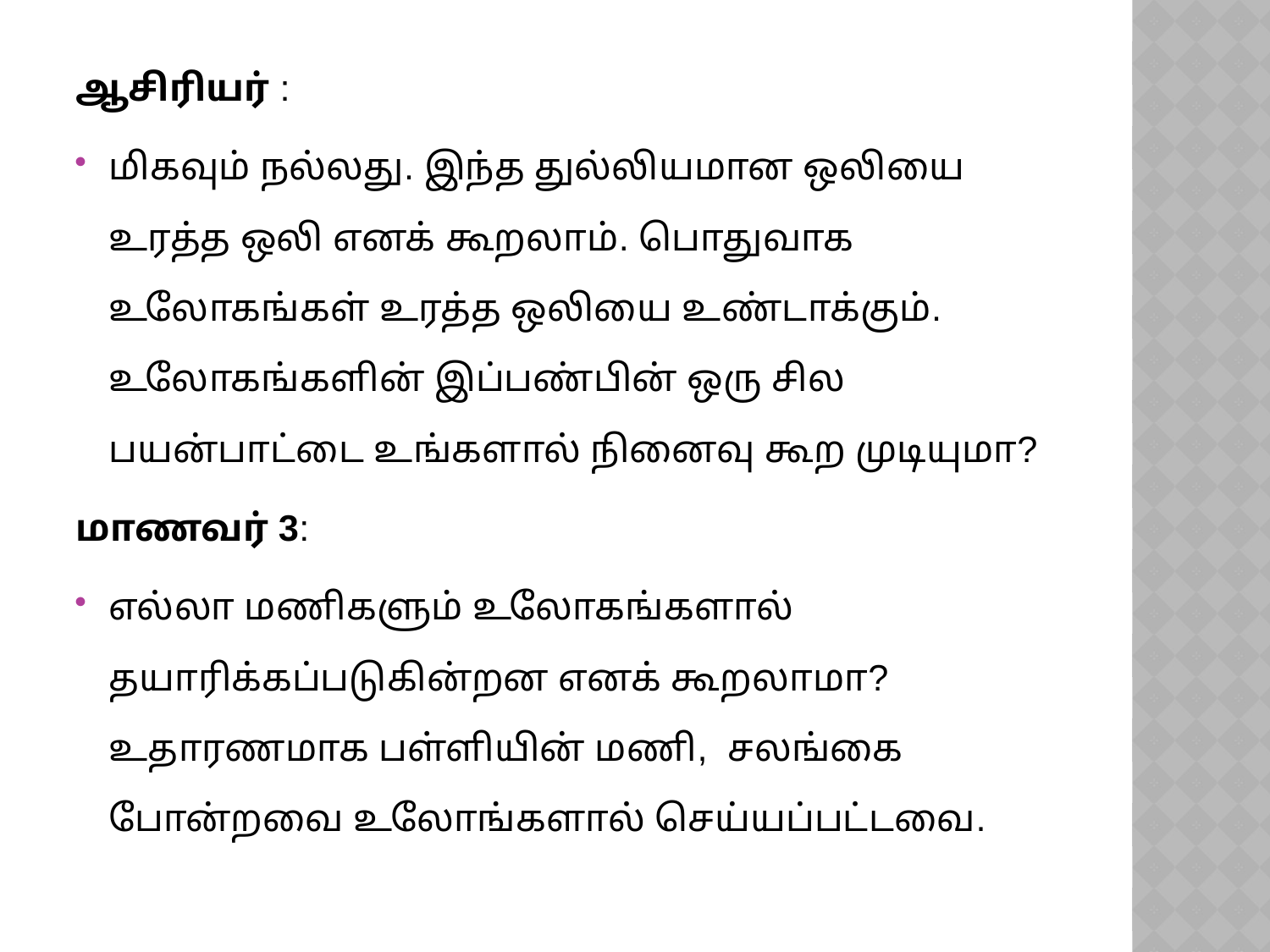

ஆசிரியர் :
மிகவும் நல்லது. இந்த துல்லியமான ஒலியை உரத்த ஒலி எனக் கூறலாம். பொதுவாக உலோகங்கள் உரத்த ஒலியை உண்டாக்கும். உலோகங்களின் இப்பண்பின் ஒரு சில பயன்பாட்டை உங்களால் நினைவு கூற முடியுமா?
மாணவர் 3:
எல்லா மணிகளும் உலோகங்களால் தயாரிக்கப்படுகின்றன எனக் கூறலாமா? உதாரணமாக பள்ளியின் மணி,  சலங்கை போன்றவை உலோங்களால் செய்யப்பட்டவை.